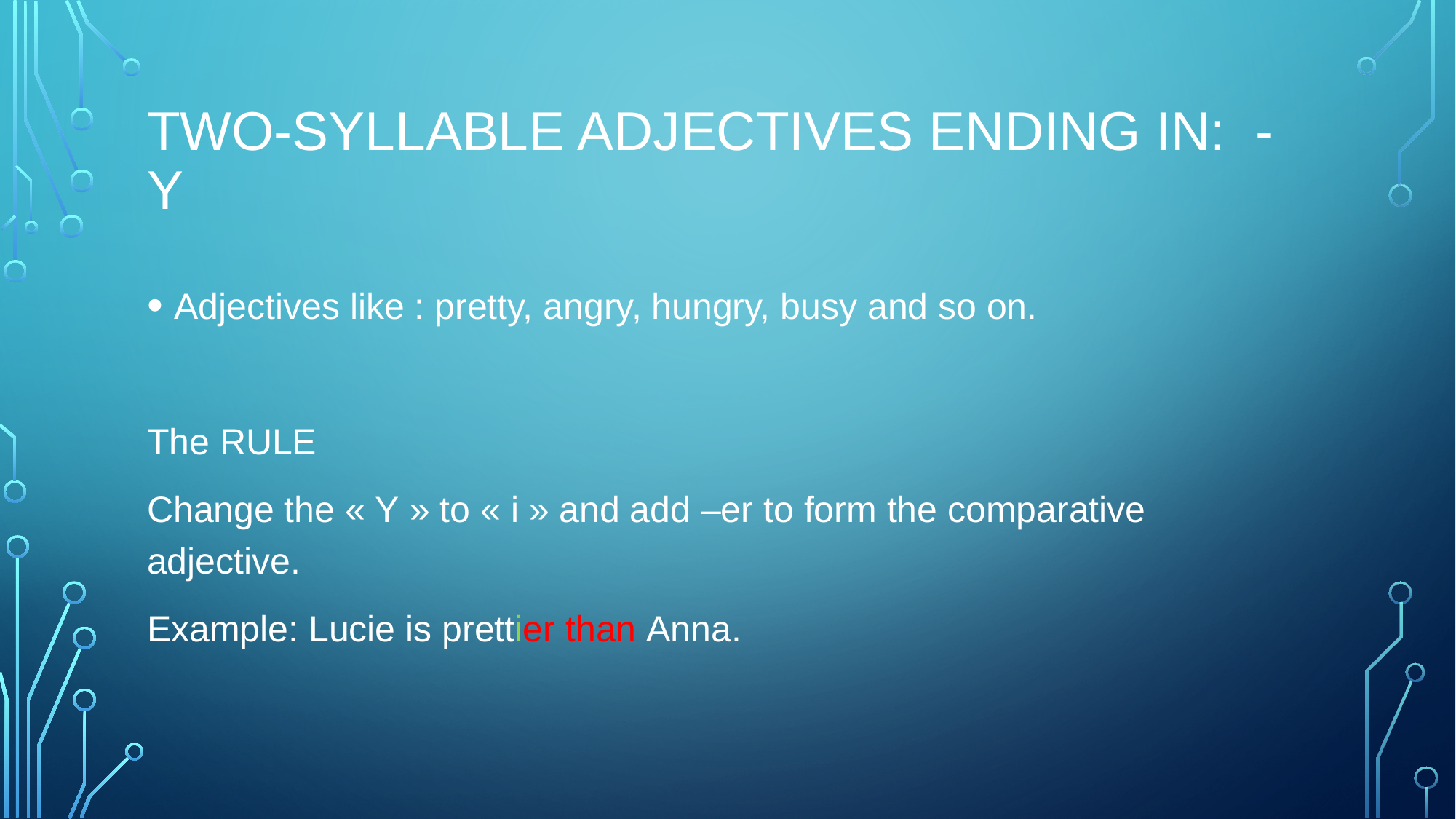

# Two-syllable adjectives ending in:  -y
Adjectives like : pretty, angry, hungry, busy and so on.

The RULE
Change the « Y » to « i » and add –er to form the comparative adjective.
Example: Lucie is prettier than Anna.